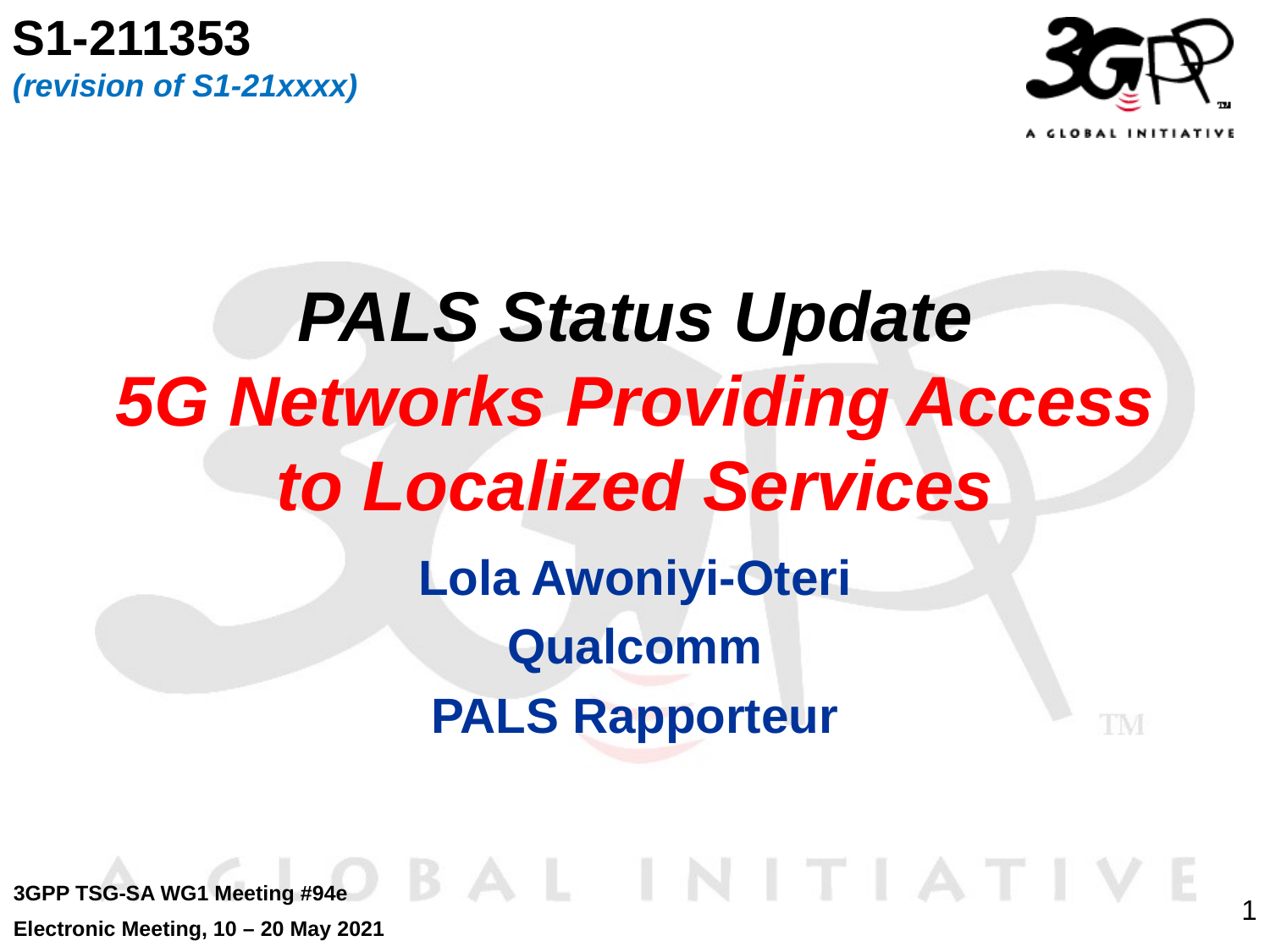

S1-211353
(revision of S1-21xxxx)
# PALS Status Update 5G Networks Providing Access to Localized Services
Lola Awoniyi-Oteri
Qualcomm
PALS Rapporteur
3GPP TSG-SA WG1 Meeting #94e
Electronic Meeting, 10 – 20 May 2021
1